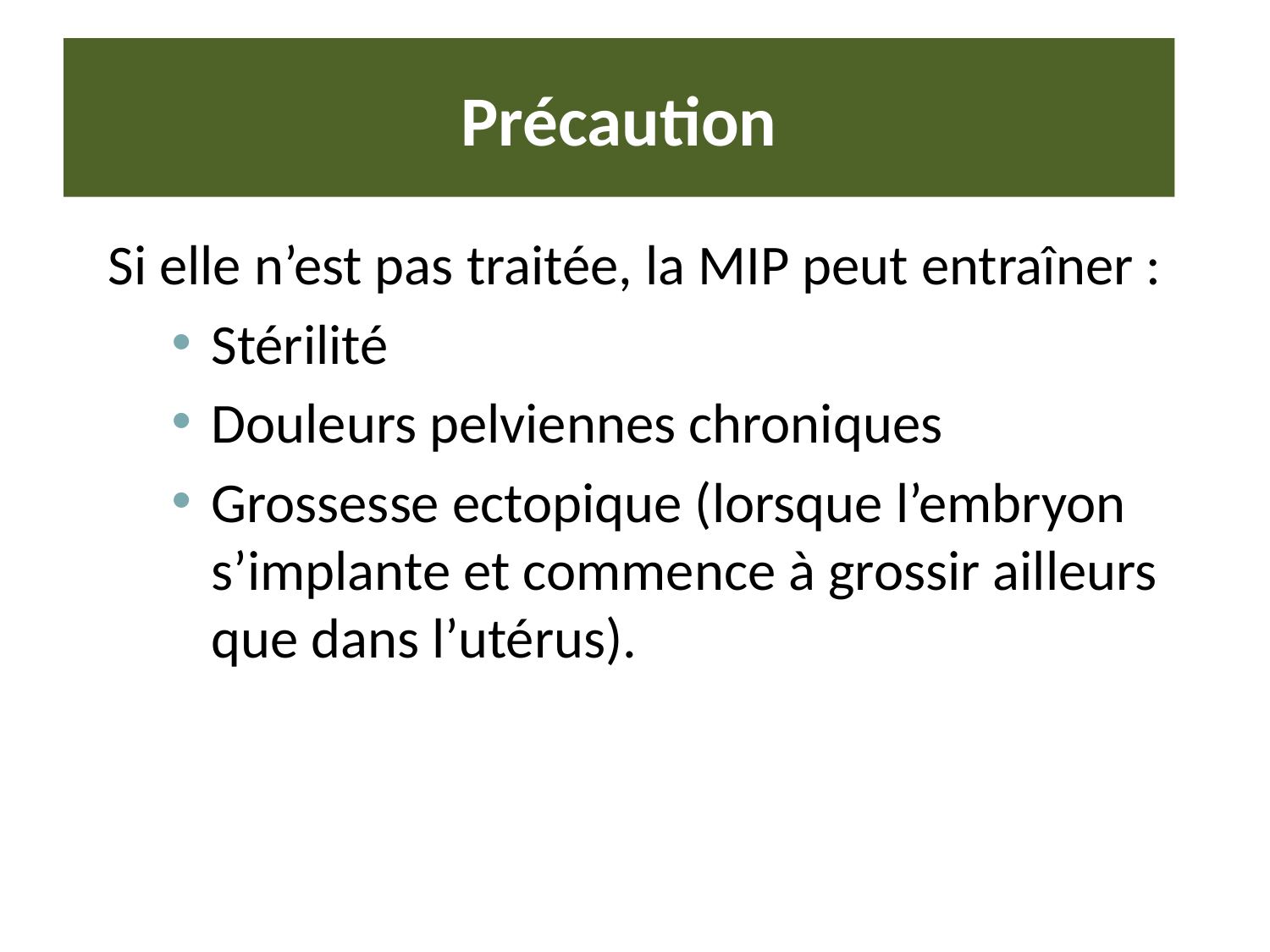

# Précaution
Si elle n’est pas traitée, la MIP peut entraîner :
Stérilité
Douleurs pelviennes chroniques
Grossesse ectopique (lorsque l’embryon s’implante et commence à grossir ailleurs que dans l’utérus).